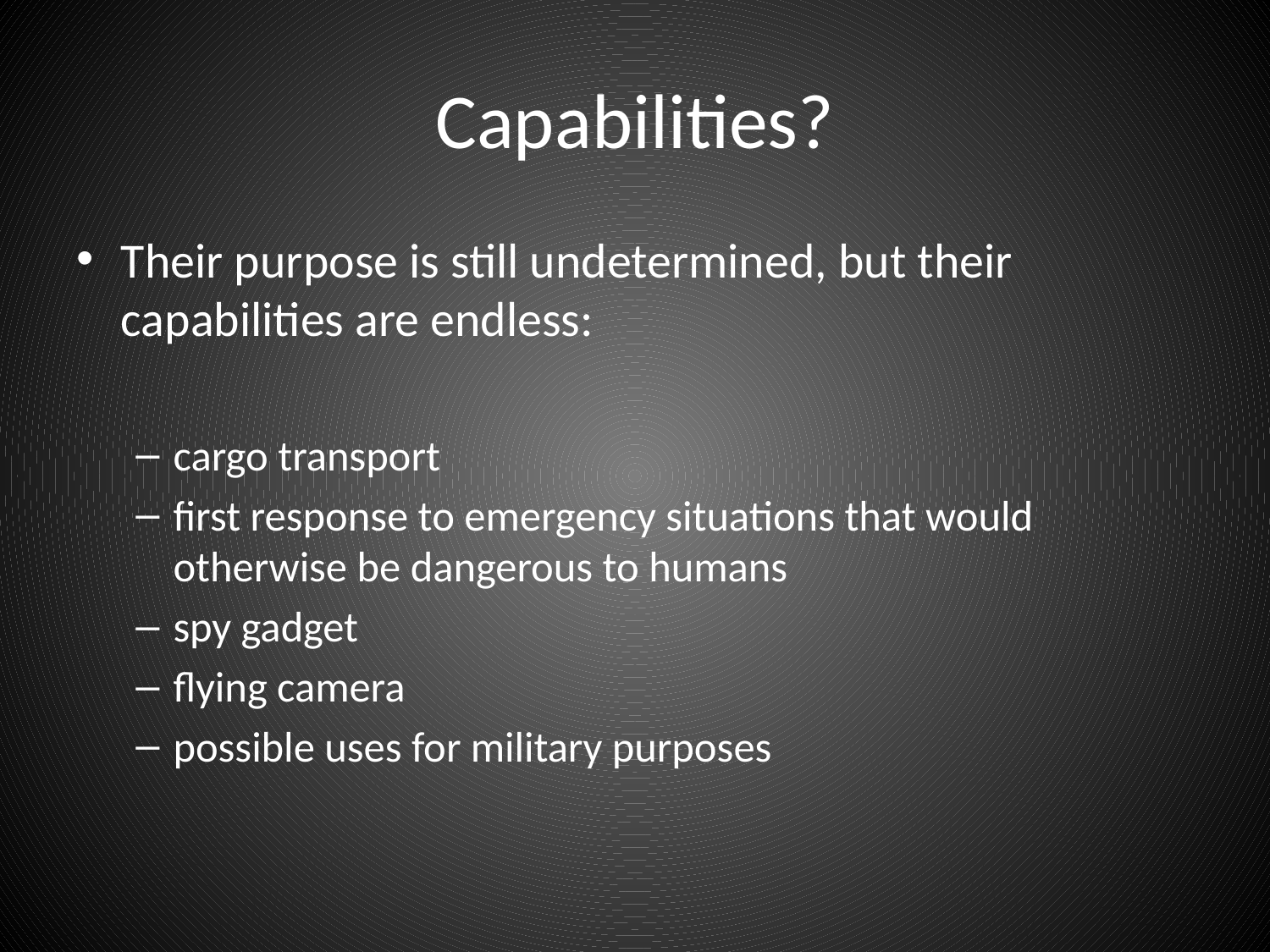

# Capabilities?
Their purpose is still undetermined, but their capabilities are endless:

cargo transport
first response to emergency situations that would otherwise be dangerous to humans
spy gadget
flying camera
possible uses for military purposes